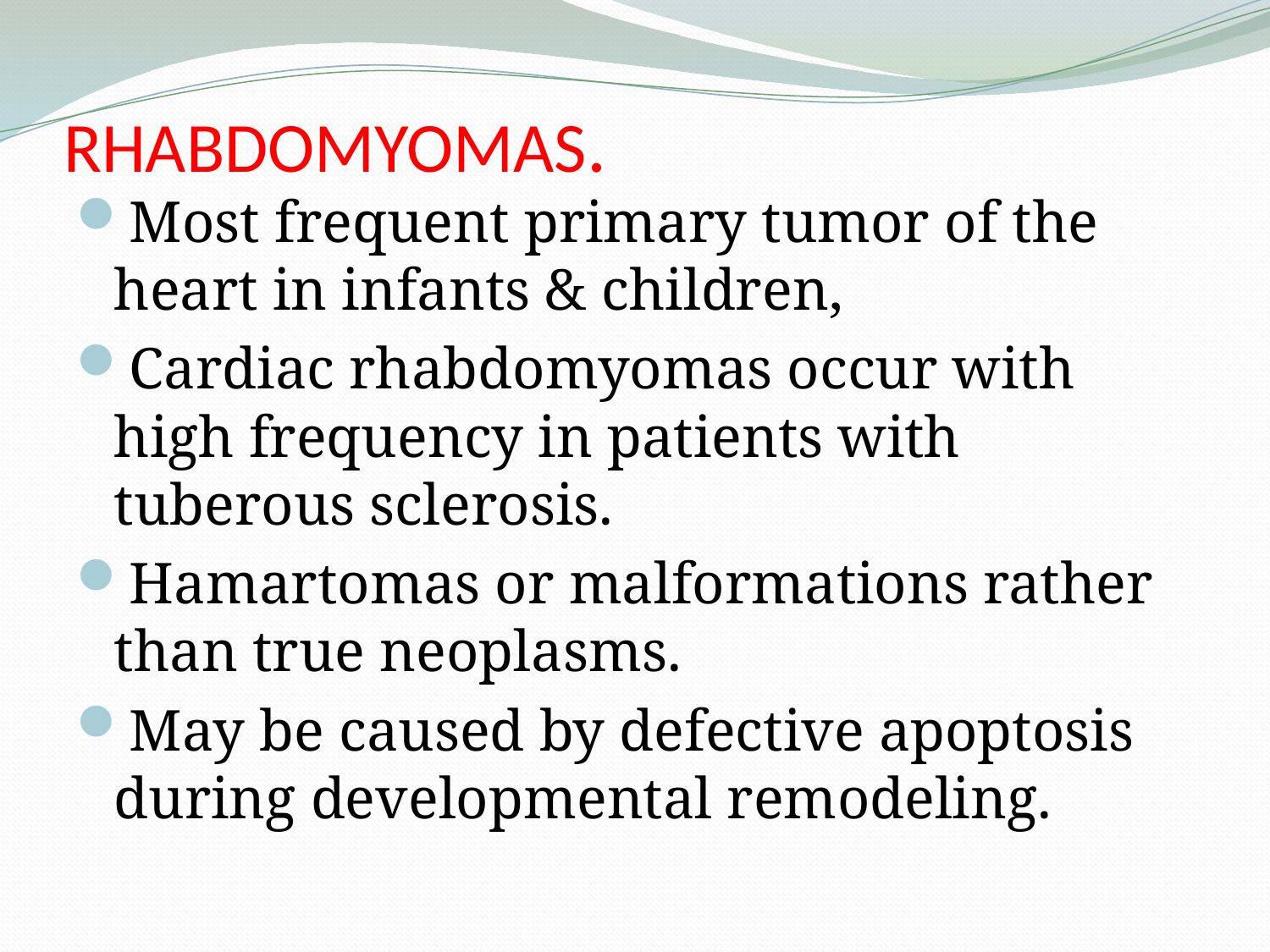

# RHABDOMYOMAS.
Most frequent primary tumor of the heart in infants & children,
Cardiac rhabdomyomas occur with high frequency in patients with tuberous sclerosis.
Hamartomas or malformations rather than true neoplasms.
May be caused by defective apoptosis during developmental remodeling.